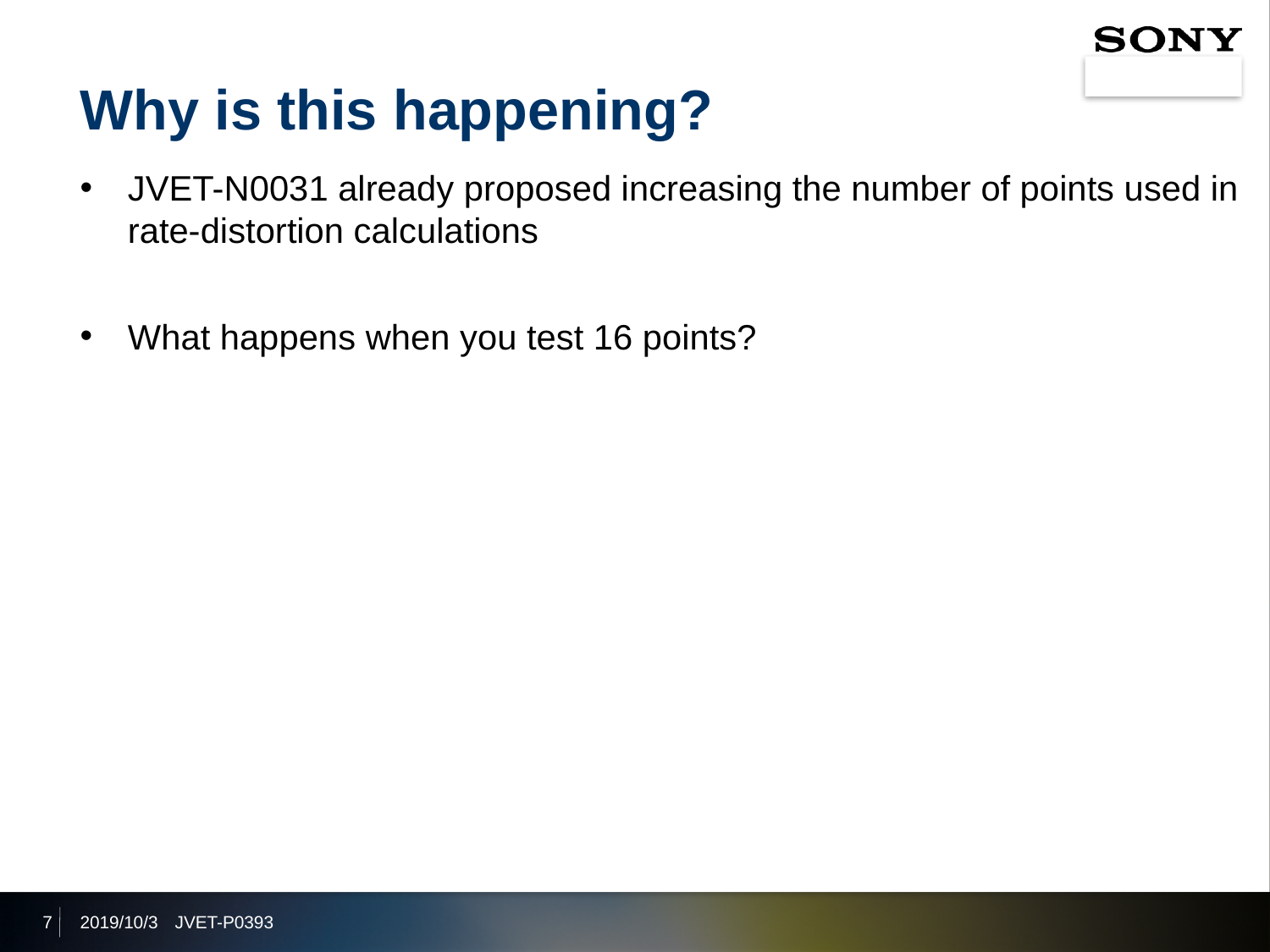

# Why is this happening?
JVET-N0031 already proposed increasing the number of points used in rate-distortion calculations

What happens when you test 16 points?
7
2019/10/3
JVET-P0393